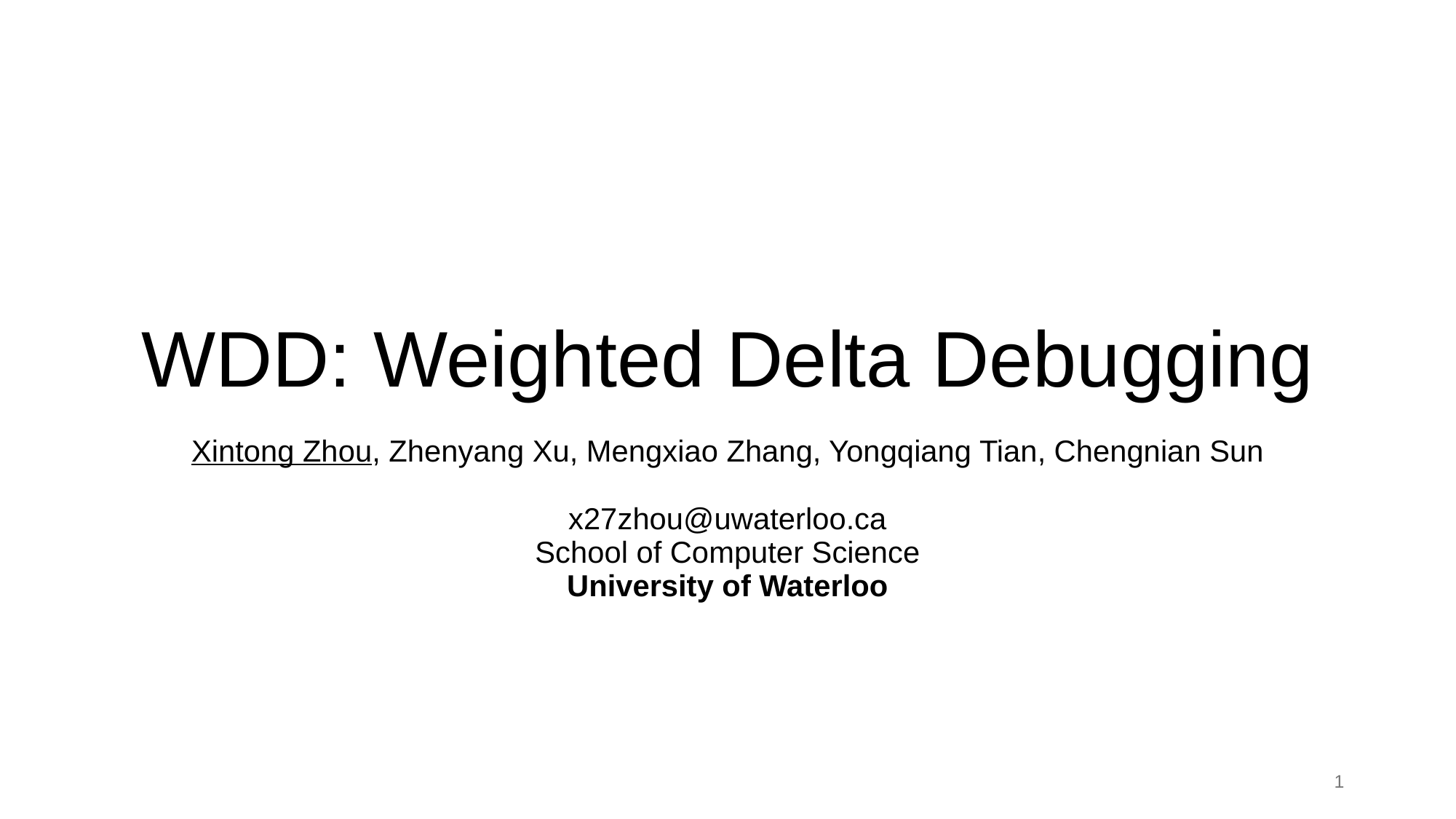

# WDD: Weighted Delta Debugging
Xintong Zhou, Zhenyang Xu, Mengxiao Zhang, Yongqiang Tian, Chengnian Sun

x27zhou@uwaterloo.ca
School of Computer Science
University of Waterloo
1